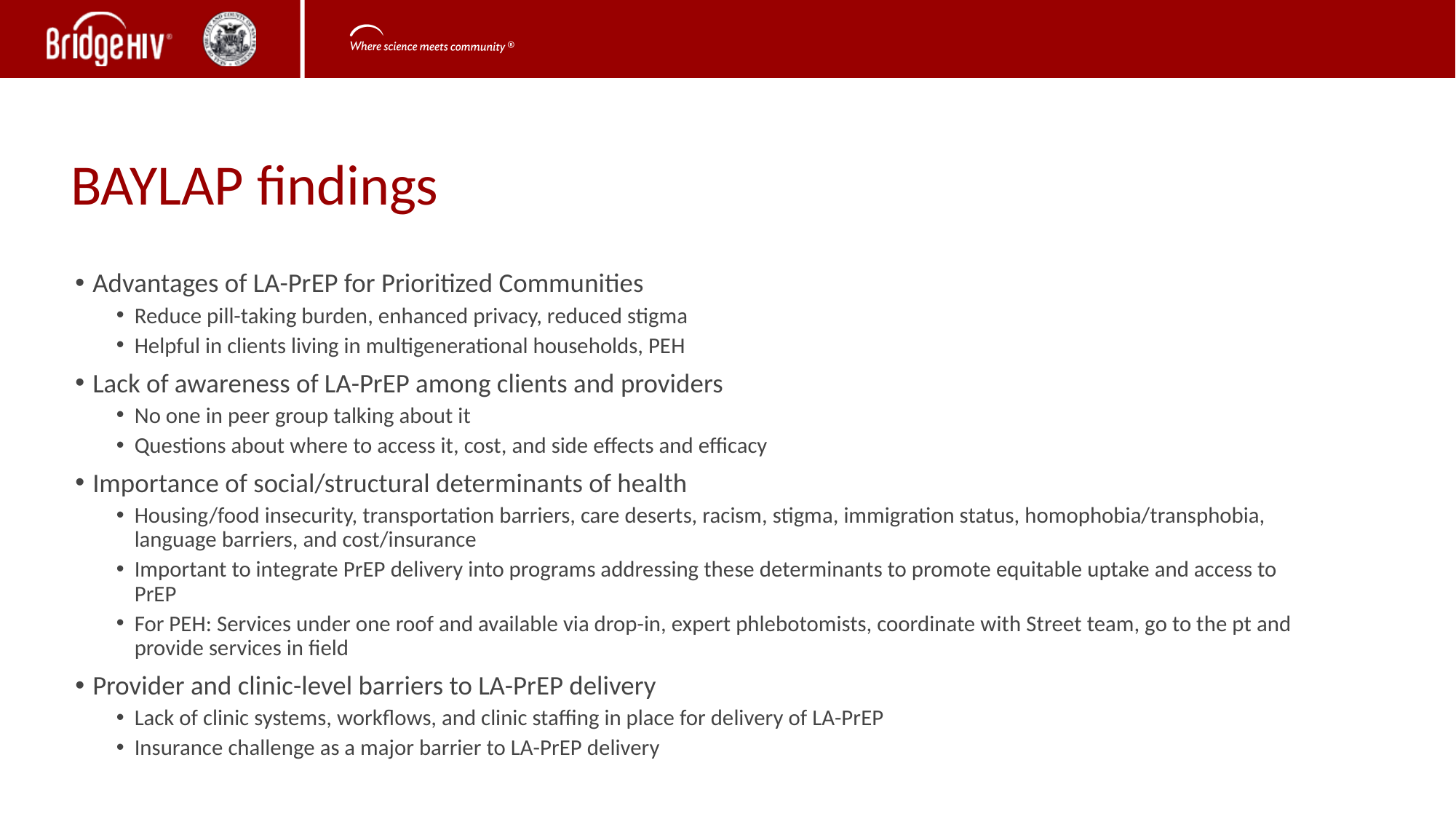

# BAYLAP findings
Advantages of LA-PrEP for Prioritized Communities
Reduce pill-taking burden, enhanced privacy, reduced stigma
Helpful in clients living in multigenerational households, PEH
Lack of awareness of LA-PrEP among clients and providers
No one in peer group talking about it
Questions about where to access it, cost, and side effects and efficacy
Importance of social/structural determinants of health
Housing/food insecurity, transportation barriers, care deserts, racism, stigma, immigration status, homophobia/transphobia, language barriers, and cost/insurance
Important to integrate PrEP delivery into programs addressing these determinants to promote equitable uptake and access to PrEP
For PEH: Services under one roof and available via drop-in, expert phlebotomists, coordinate with Street team, go to the pt and provide services in field
Provider and clinic-level barriers to LA-PrEP delivery
Lack of clinic systems, workflows, and clinic staffing in place for delivery of LA-PrEP
Insurance challenge as a major barrier to LA-PrEP delivery